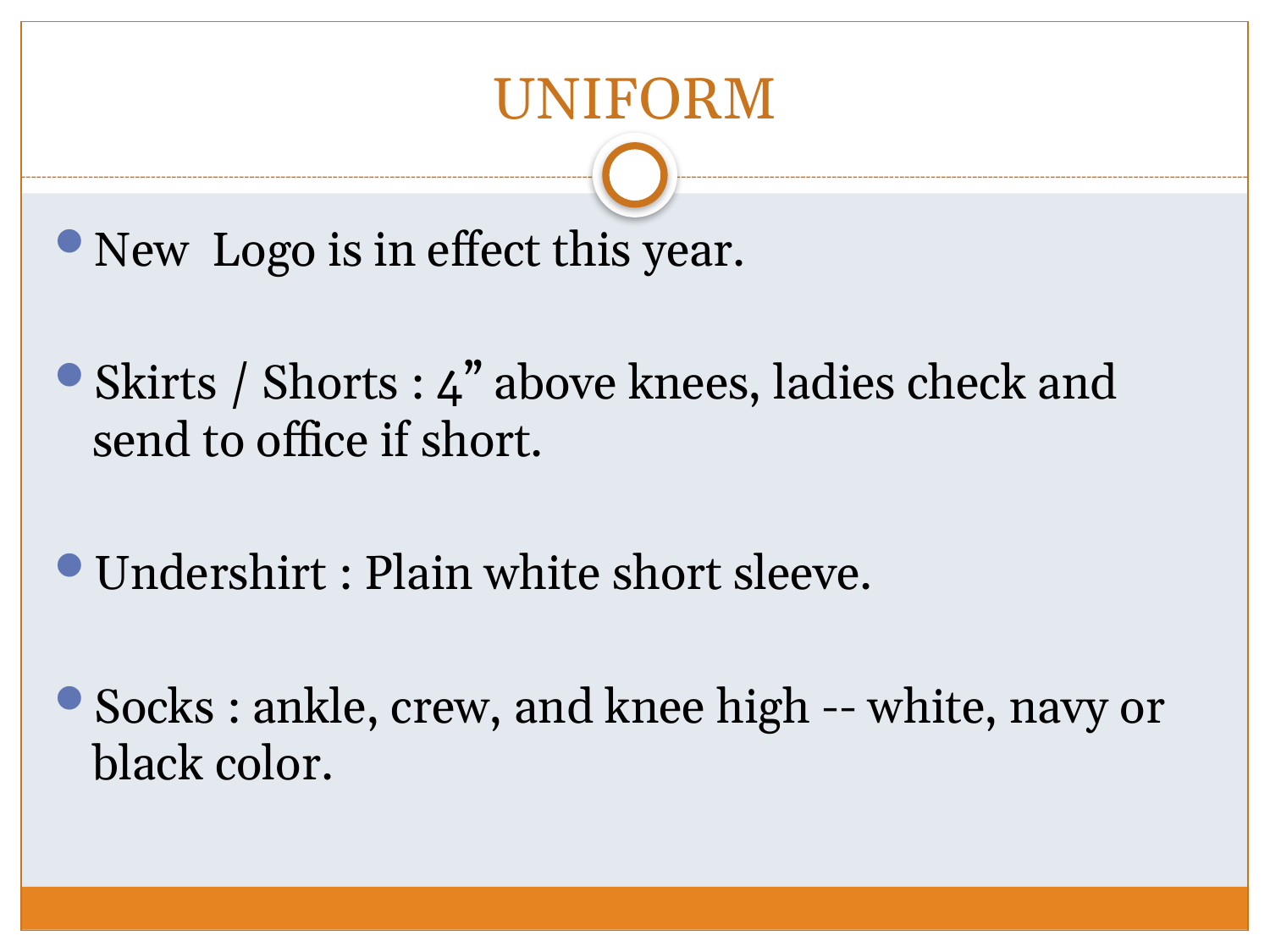

# UNIFORM
New  Logo is in effect this year.

Skirts / Shorts : 4” above knees, ladies check and send to office if short.

Undershirt : Plain white short sleeve.

Socks : ankle, crew, and knee high -- white, navy or black color.